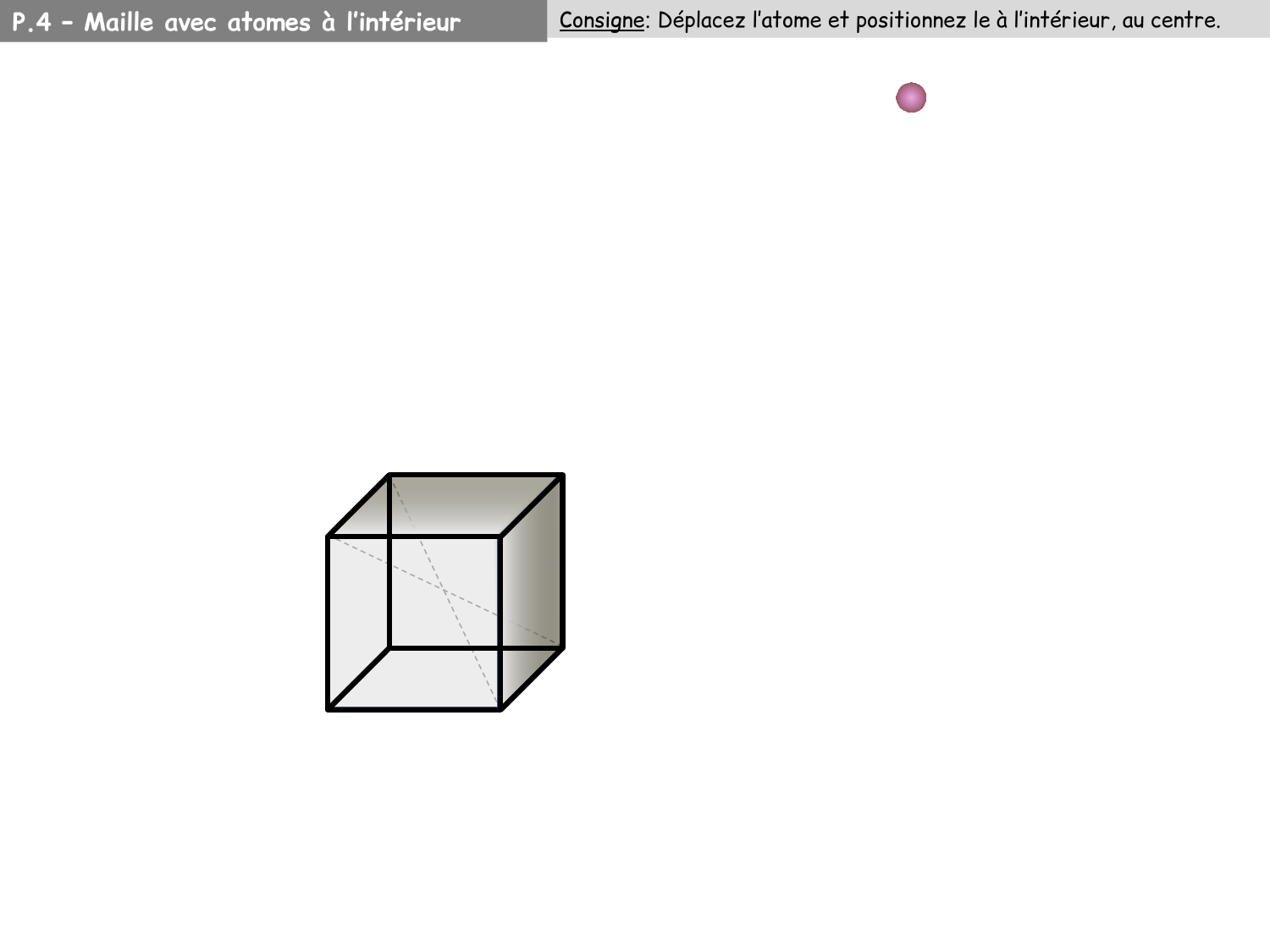

P.4 – Maille avec atomes à l’intérieur
Consigne: Déplacez l’atome et positionnez le à l’intérieur, au centre.